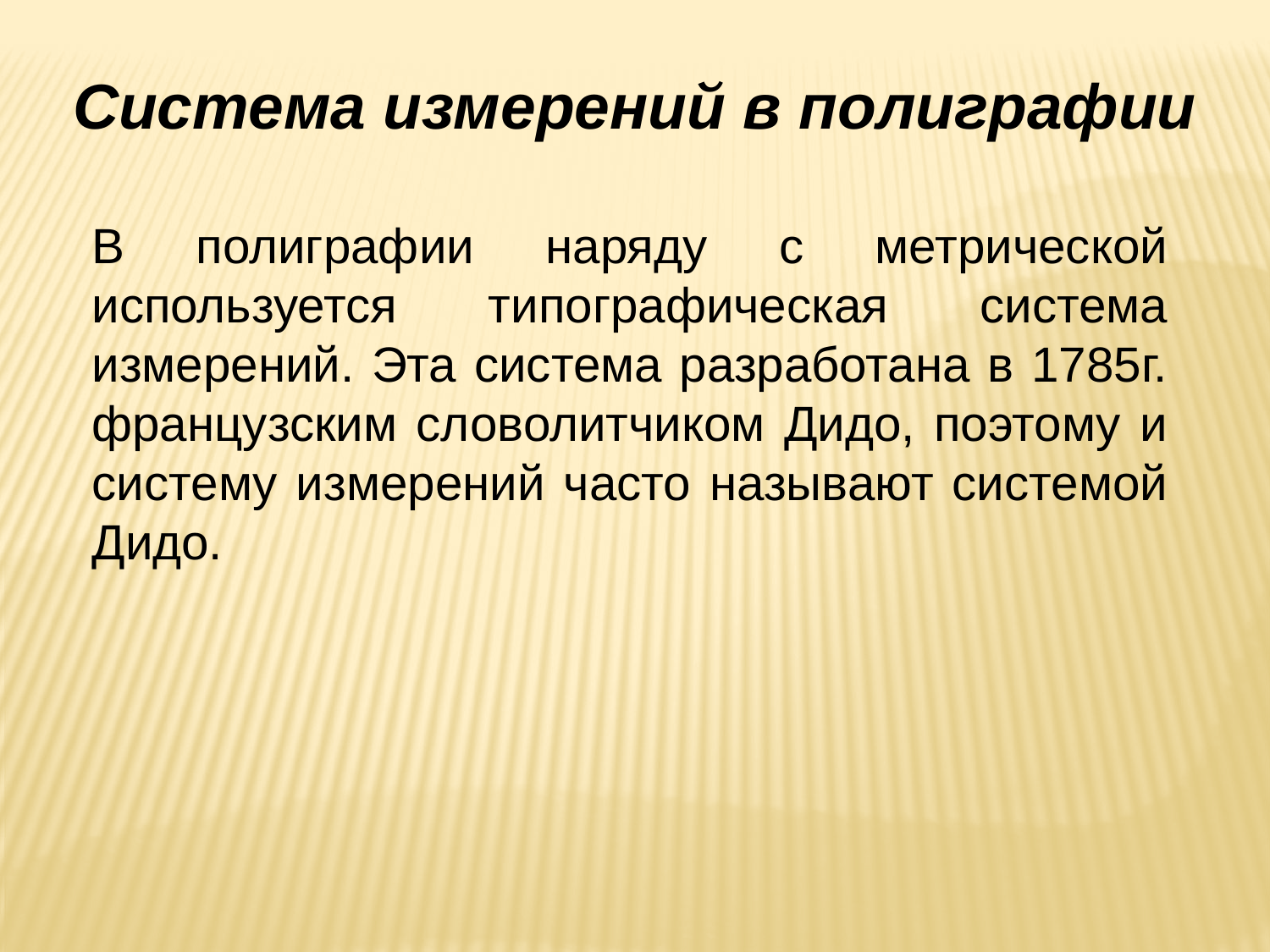

Система измерений в полиграфии

В полиграфии наряду с метрической используется типографическая система измерений. Эта система разработана в 1785г. французским словолитчиком Дидо, поэтому и систему измерений часто называют системой Дидо.